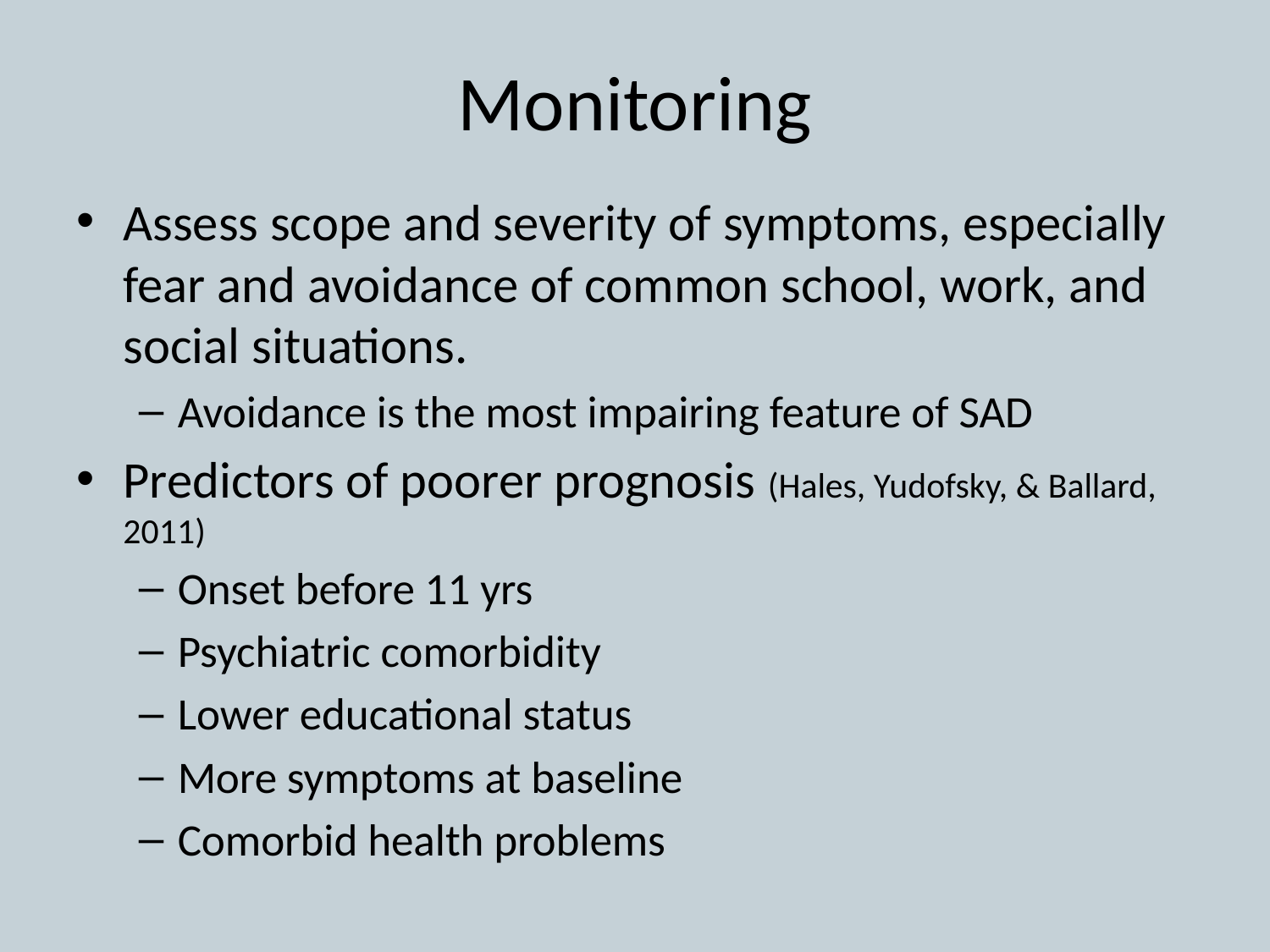

# Monitoring
Assess scope and severity of symptoms, especially fear and avoidance of common school, work, and social situations.
Avoidance is the most impairing feature of SAD
Predictors of poorer prognosis (Hales, Yudofsky, & Ballard, 2011)
Onset before 11 yrs
Psychiatric comorbidity
Lower educational status
More symptoms at baseline
Comorbid health problems